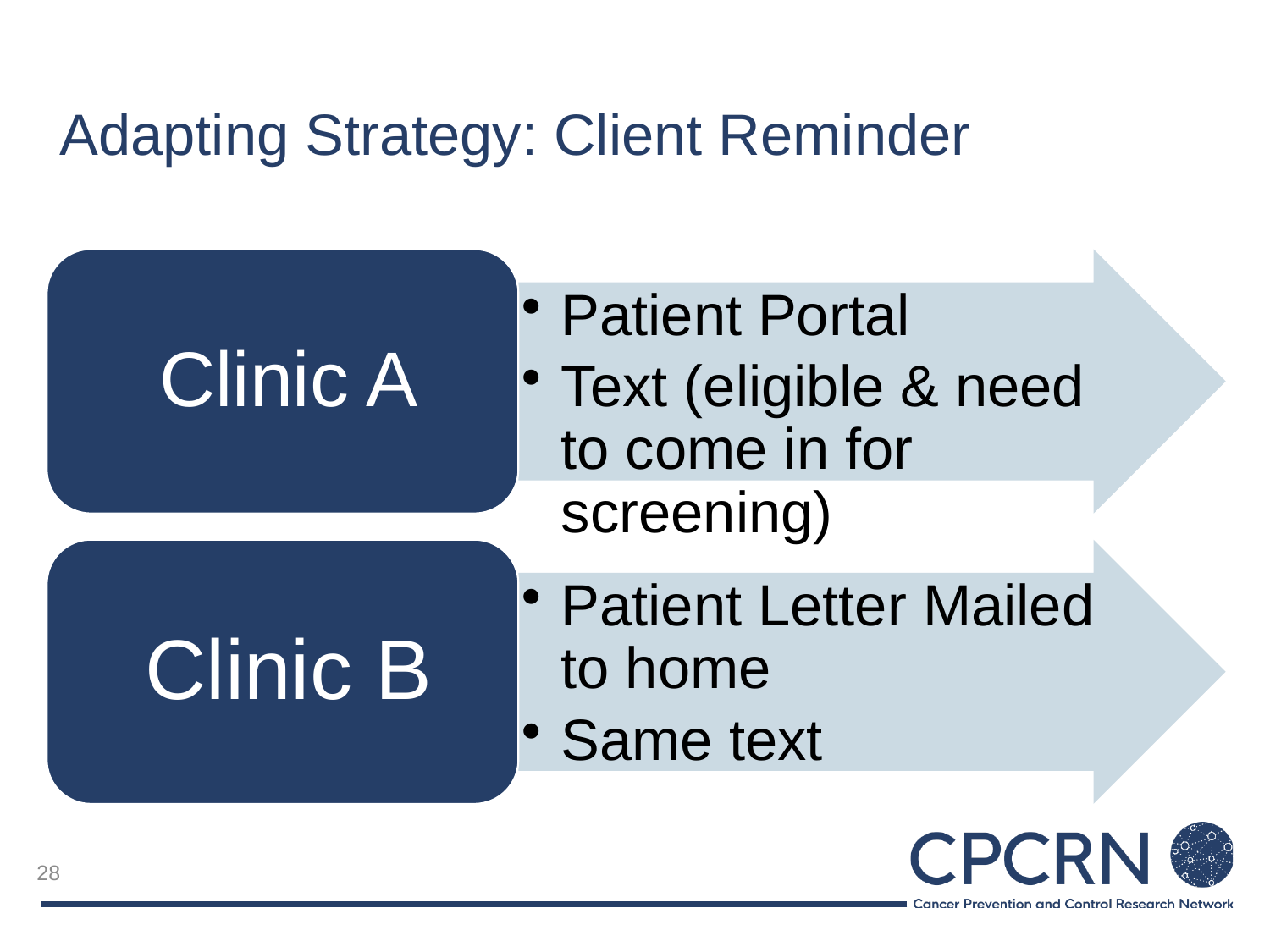

# Adapting Strategy: Client Reminder
Patient Portal
Text (eligible & need to come in for screening)
Clinic A
Patient Letter Mailed to home
Same text
Clinic B
28